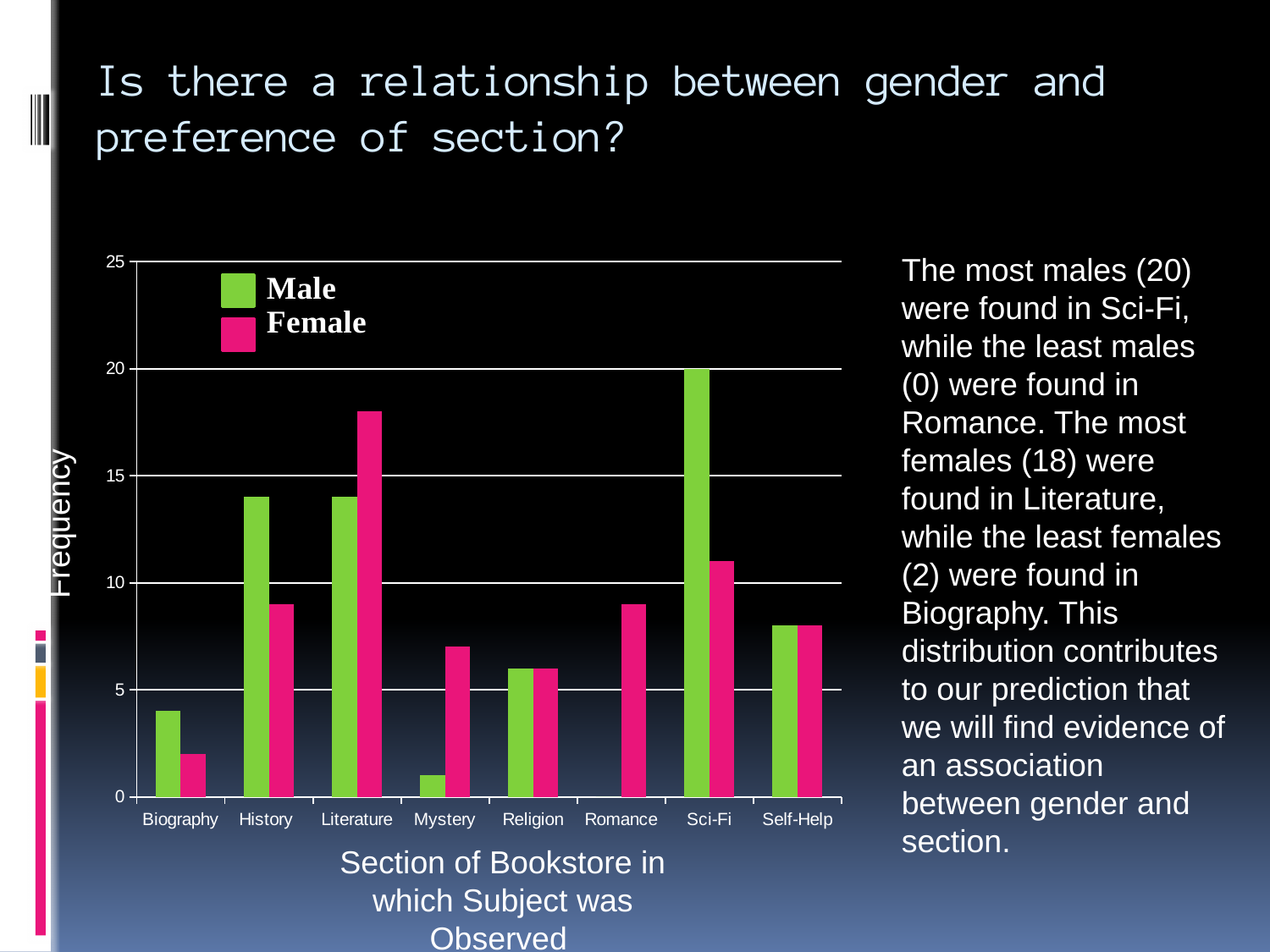

# Is there a relationship between gender and preference of section?

### Chart

| Category | male | female |
|---|---|---|
| Biography | 4.0 | 2.0 |
| History  | 14.0 | 9.0 |
| Literature | 14.0 | 18.0 |
| Mystery | 1.0 | 7.0 |
| Religion | 6.0 | 6.0 |
| Romance | 0.0 | 9.0 |
| Sci-Fi | 20.0 | 11.0 |
| Self-Help | 8.0 | 8.0 |
The most males (20) were found in Sci-Fi, while the least males (0) were found in Romance. The most females (18) were found in Literature, while the least females (2) were found in Biography. This distribution contributes to our prediction that we will find evidence of an association between gender and section.

Frequency
Section of Bookstore in which Subject was Observed